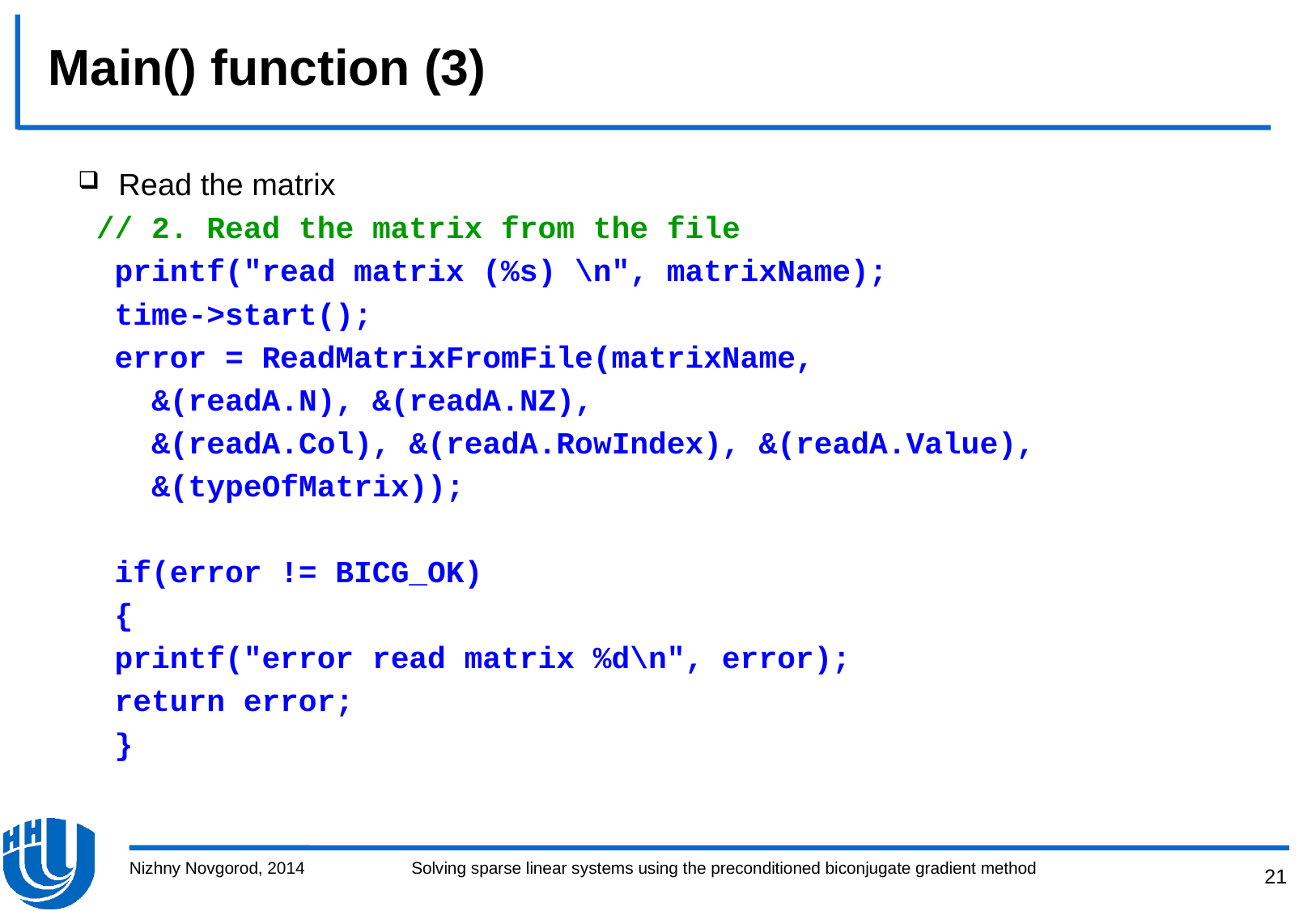

# Main() function (3)
Read the matrix
 // 2. Read the matrix from the file
  printf("read matrix (%s) \n", matrixName);
  time->start();
  error = ReadMatrixFromFile(matrixName,
    &(readA.N), &(readA.NZ),
    &(readA.Col), &(readA.RowIndex), &(readA.Value),
    &(typeOfMatrix));

  if(error != BICG_OK)
  {
  printf("error read matrix %d\n", error);
  return error;
  }

Nizhny Novgorod, 2014
Solving sparse linear systems using the preconditioned biconjugate gradient method